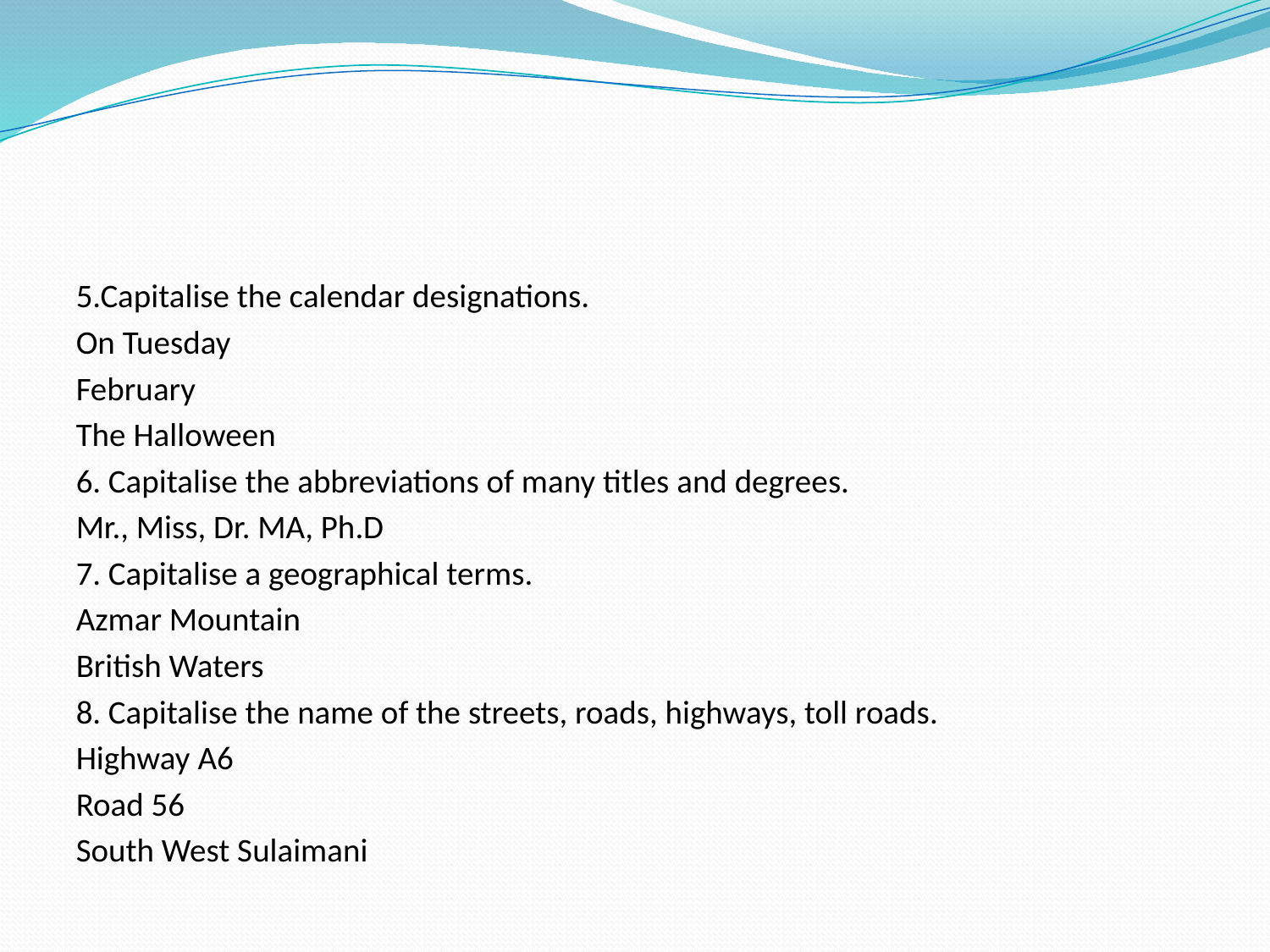

#
5.Capitalise the calendar designations.
On Tuesday
February
The Halloween
6. Capitalise the abbreviations of many titles and degrees.
Mr., Miss, Dr. MA, Ph.D
7. Capitalise a geographical terms.
Azmar Mountain
British Waters
8. Capitalise the name of the streets, roads, highways, toll roads.
Highway A6
Road 56
South West Sulaimani